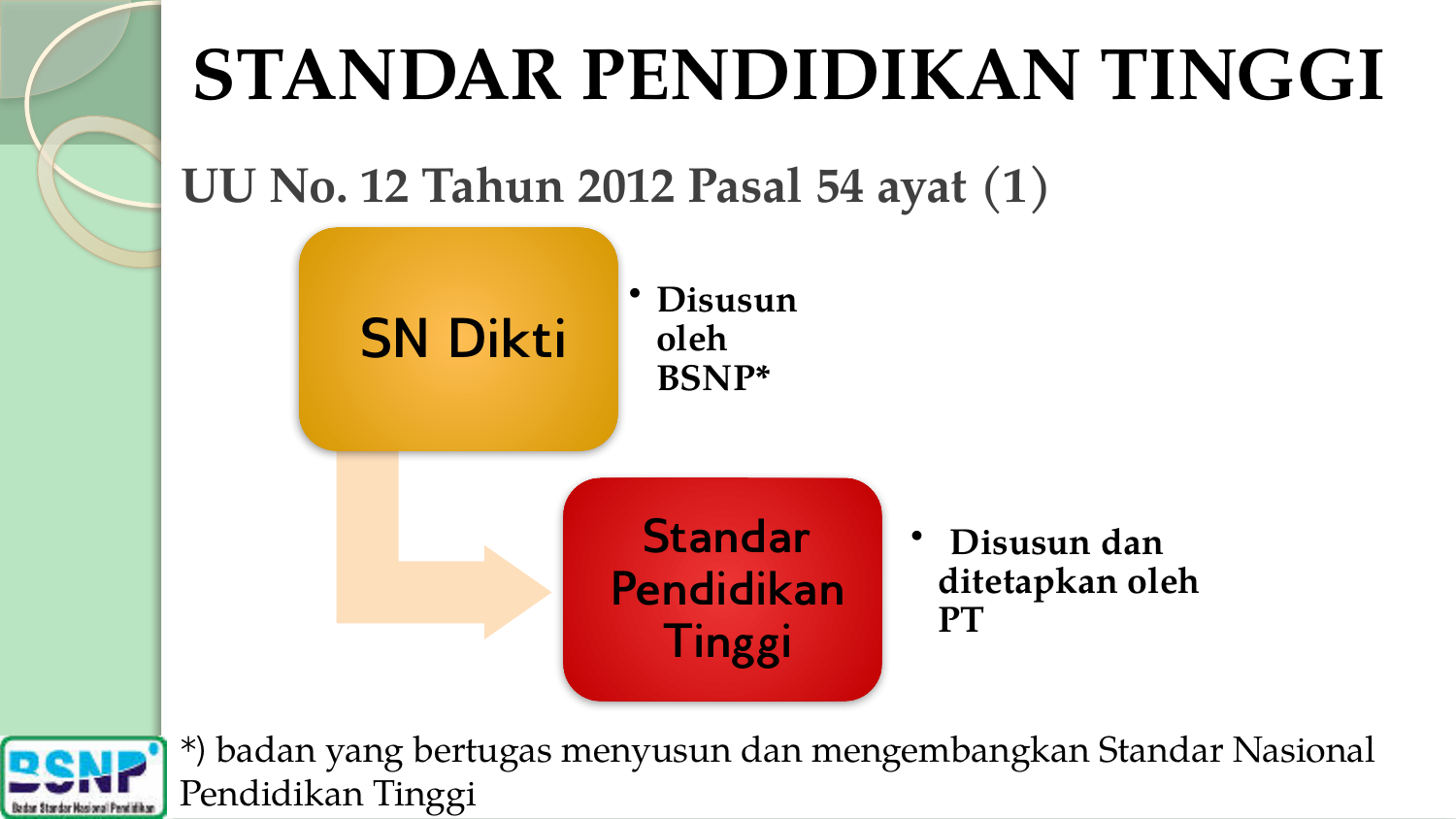

# STANDAR PENDIDIKAN TINGGI
UU No. 12 Tahun 2012 Pasal 54 ayat (1)
SN Dikti
Disusun oleh BSNP*
Standar Pendidikan Tinggi
 Disusun dan ditetapkan oleh PT
*) badan yang bertugas menyusun dan mengembangkan Standar Nasional Pendidikan Tinggi